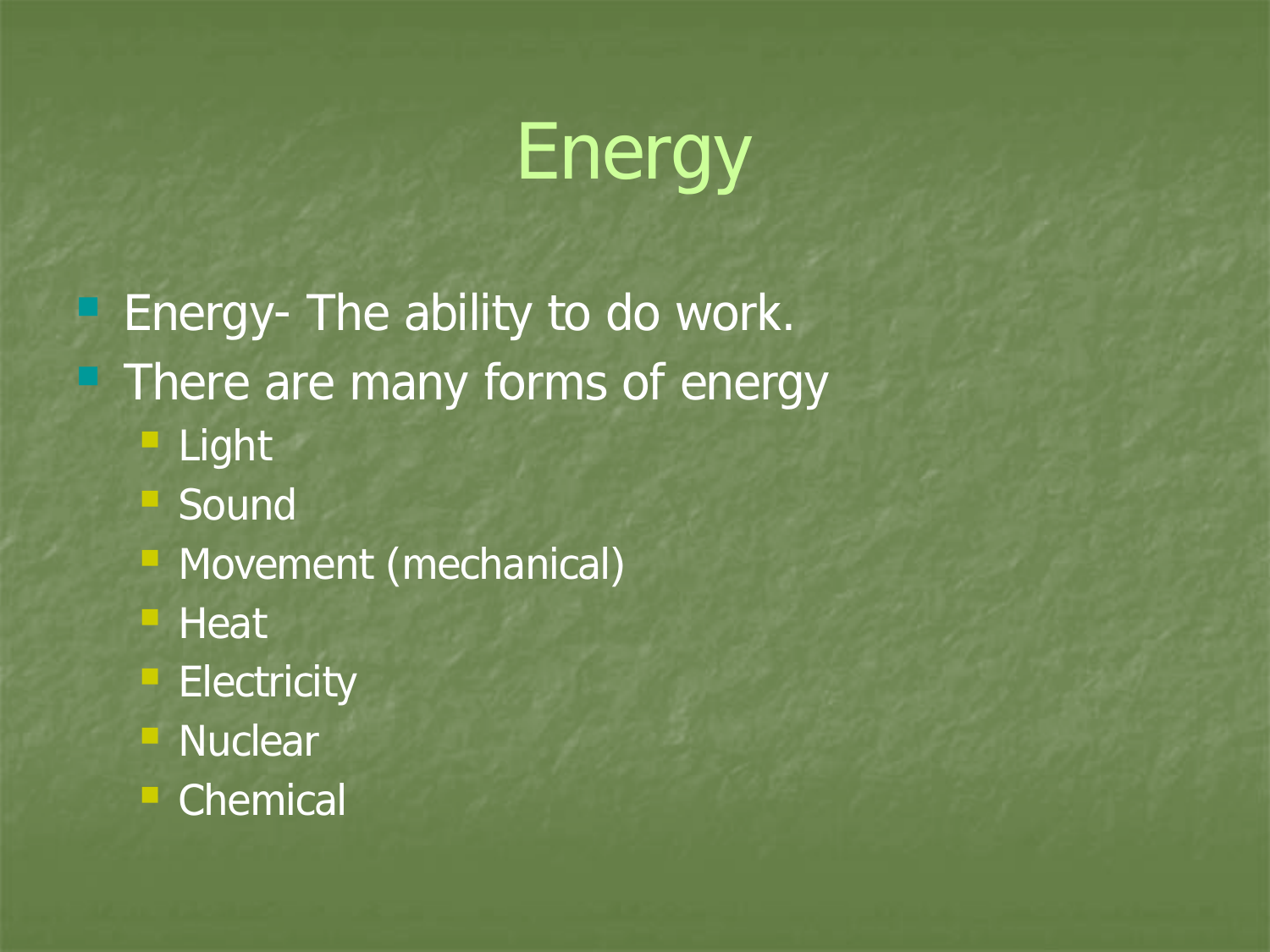

# Energy
Energy- The ability to do work.
There are many forms of energy
Light
Sound
Movement (mechanical)
Heat
Electricity
Nuclear
Chemical